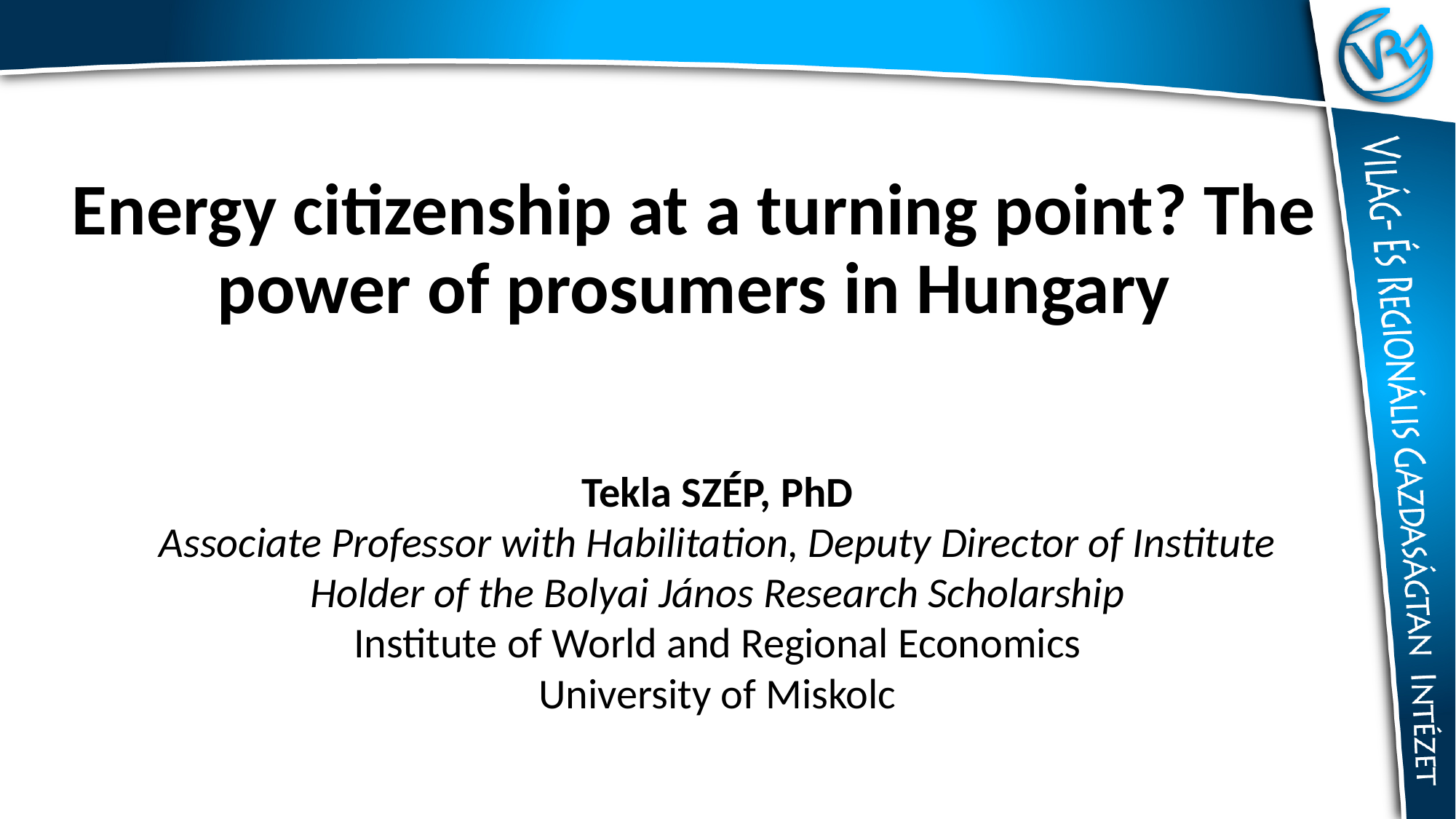

# Energy citizenship at a turning point? The power of prosumers in Hungary
Tekla SZÉP, PhD
Associate Professor with Habilitation, Deputy Director of Institute
Holder of the Bolyai János Research Scholarship
Institute of World and Regional Economics
University of Miskolc